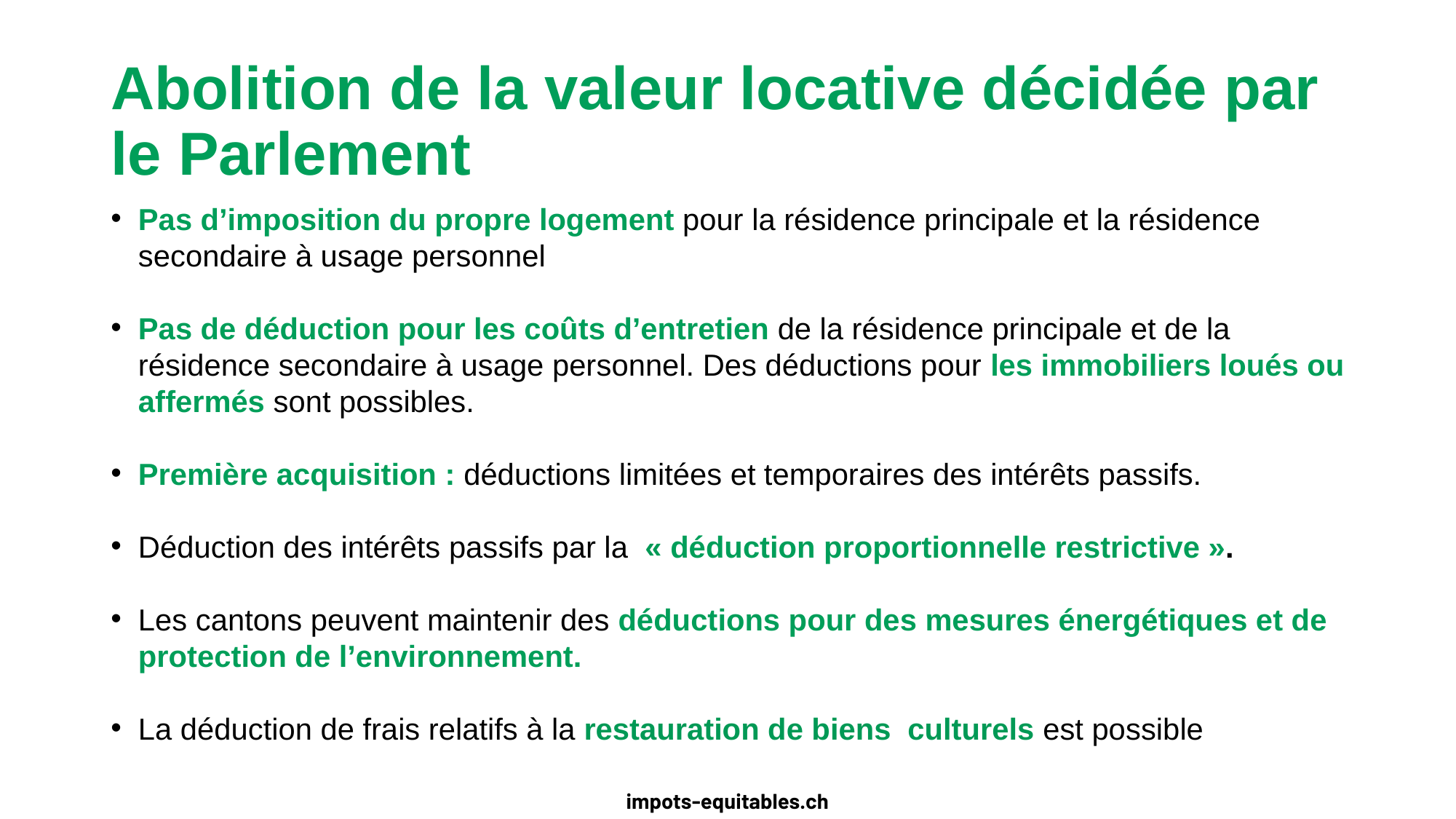

# Abolition de la valeur locative décidée par le Parlement
Pas d’imposition du propre logement pour la résidence principale et la résidence secondaire à usage personnel
Pas de déduction pour les coûts d’entretien de la résidence principale et de la résidence secondaire à usage personnel. Des déductions pour les immobiliers loués ou affermés sont possibles.
Première acquisition : déductions limitées et temporaires des intérêts passifs.
Déduction des intérêts passifs par la  « déduction proportionnelle restrictive ».
Les cantons peuvent maintenir des déductions pour des mesures énergétiques et de protection de l’environnement.
La déduction de frais relatifs à la restauration de biens  culturels est possible
impots-equitables.ch